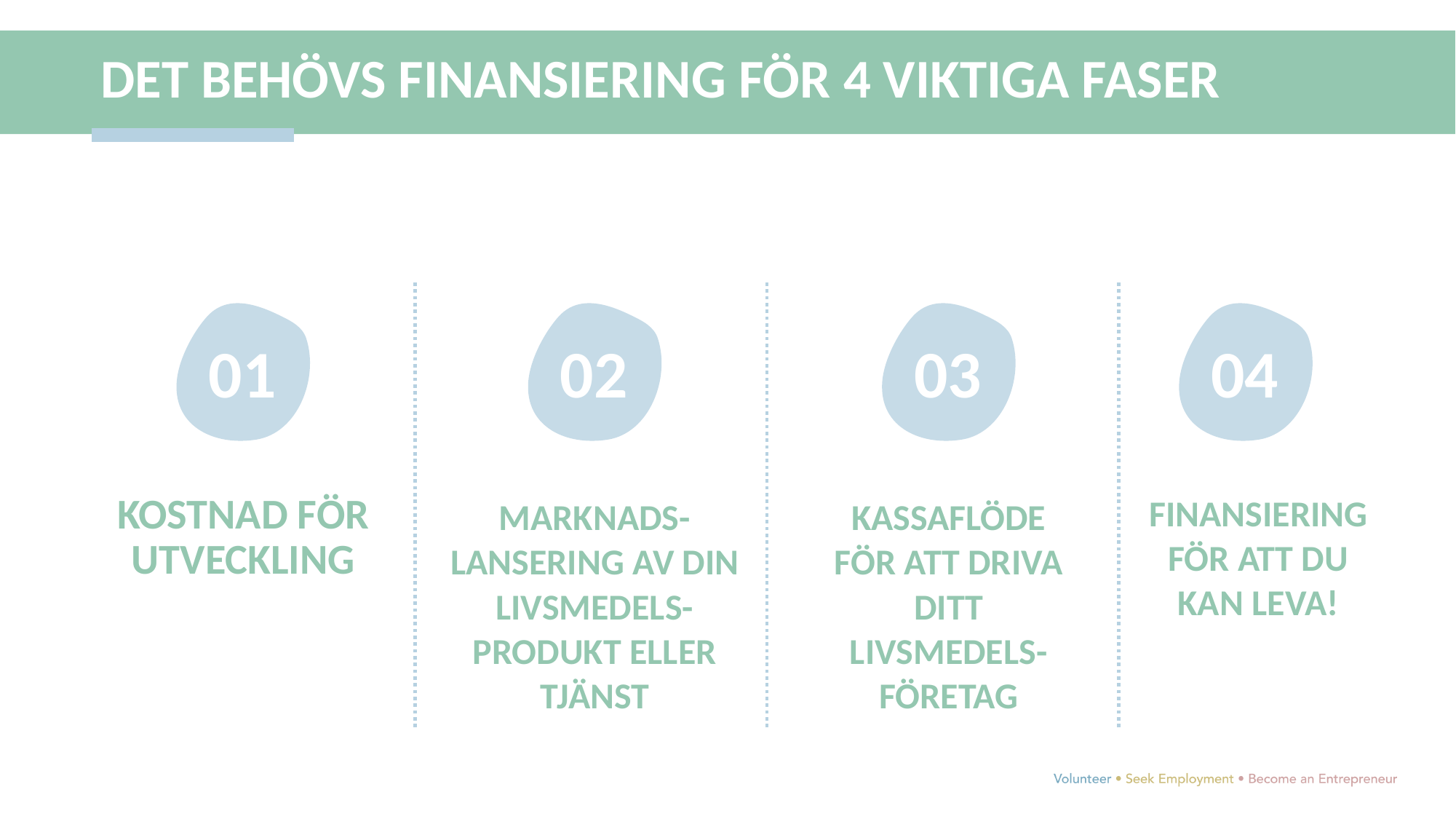

DET BEHÖVS FINANSIERING FÖR 4 VIKTIGA FASER

01

02

03

04
FINANSIERING FÖR ATT DU KAN LEVA!

KOSTNAD FÖR UTVECKLING

MARKNADS-
LANSERING AV DIN LIVSMEDELS-PRODUKT ELLER TJÄNST

KASSAFLÖDE FÖR ATT DRIVA DITT LIVSMEDELS-FÖRETAG